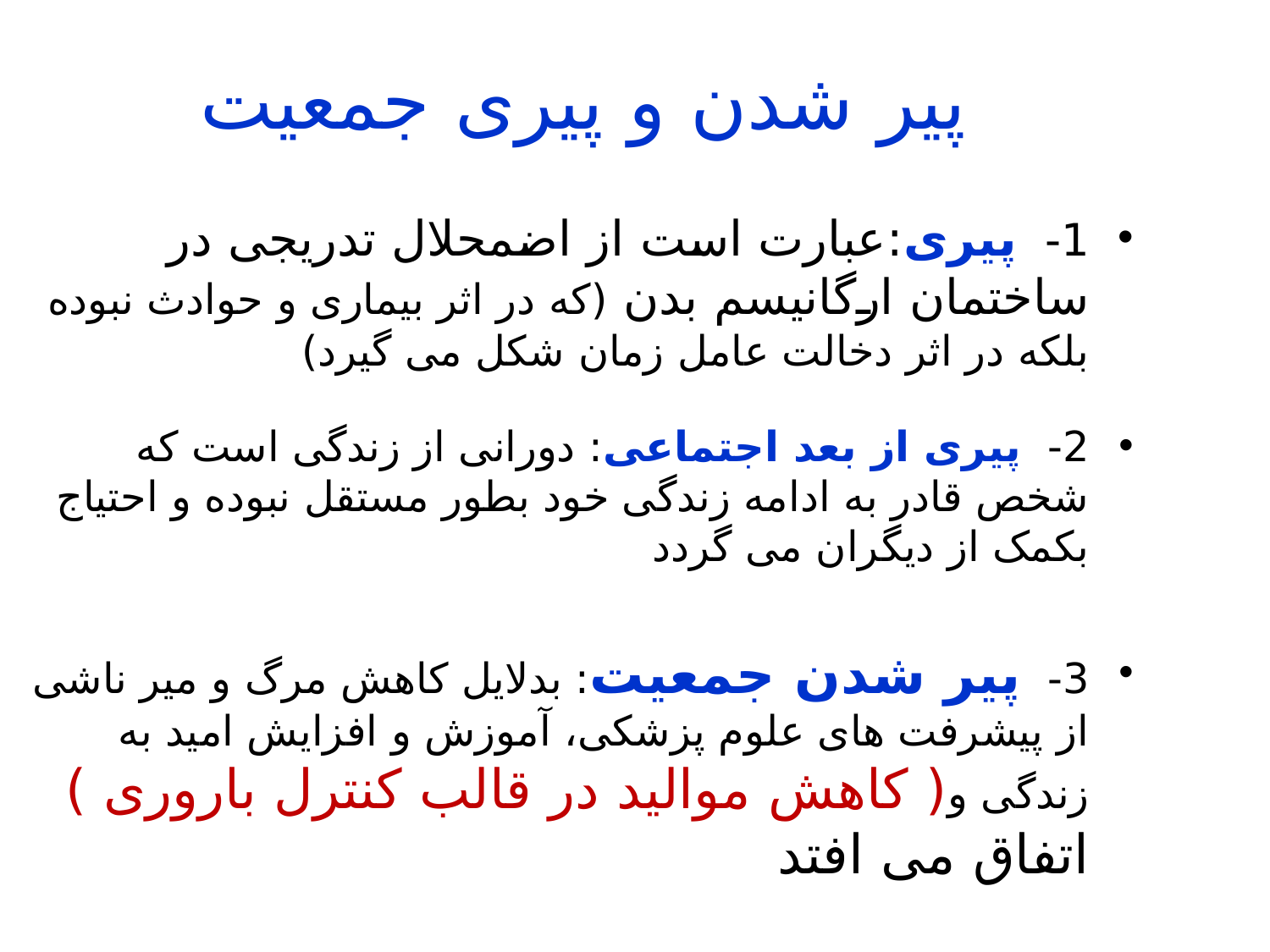

پیر شدن و پیری جمعیت
1-  پیری:عبارت است از اضمحلال تدریجی در ساختمان ارگانیسم بدن (که در اثر بیماری و حوادث نبوده بلکه در اثر دخالت عامل زمان شکل می گیرد)

2-  پیری از بعد اجتماعی: دورانی از زندگی است که شخص قادر به ادامه زندگی خود بطور مستقل نبوده و احتیاج بکمک از دیگران می گردد

3-  پیر شدن جمعیت: بدلایل کاهش مرگ و میر ناشی از پیشرفت های علوم پزشکی، آموزش و افزایش امید به زندگی و( کاهش موالید در قالب کنترل باروری ) اتفاق می افتد